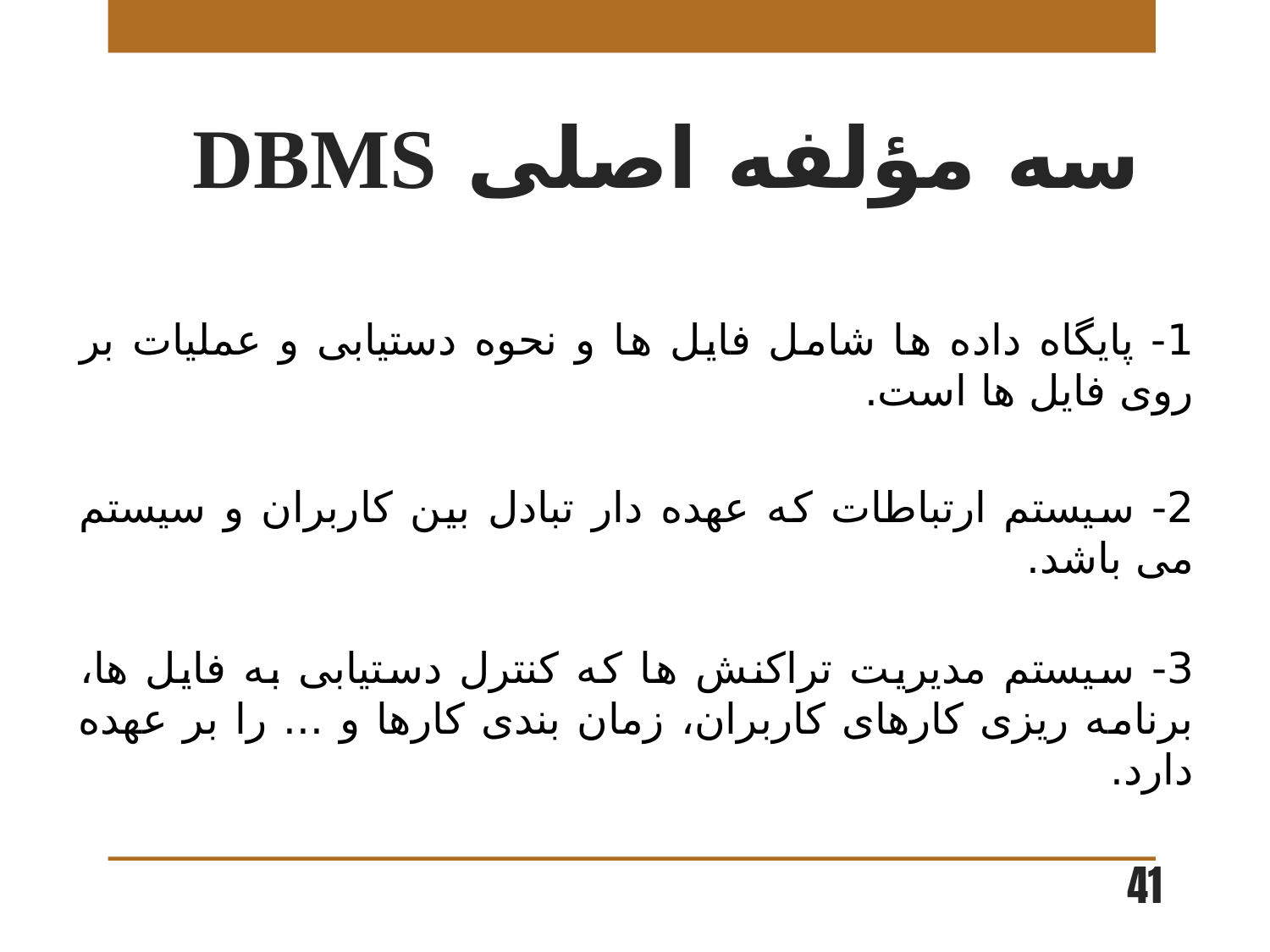

# سه مؤلفه اصلی DBMS
1- پایگاه داده ها شامل فایل ها و نحوه دستیابی و عملیات بر روی فایل ها است.
2- سیستم ارتباطات که عهده دار تبادل بین کاربران و سیستم می باشد.
3- سیستم مدیریت تراکنش ها که کنترل دستیابی به فایل ها، برنامه ریزی کارهای کاربران، زمان بندی کارها و ... را بر عهده دارد.
41